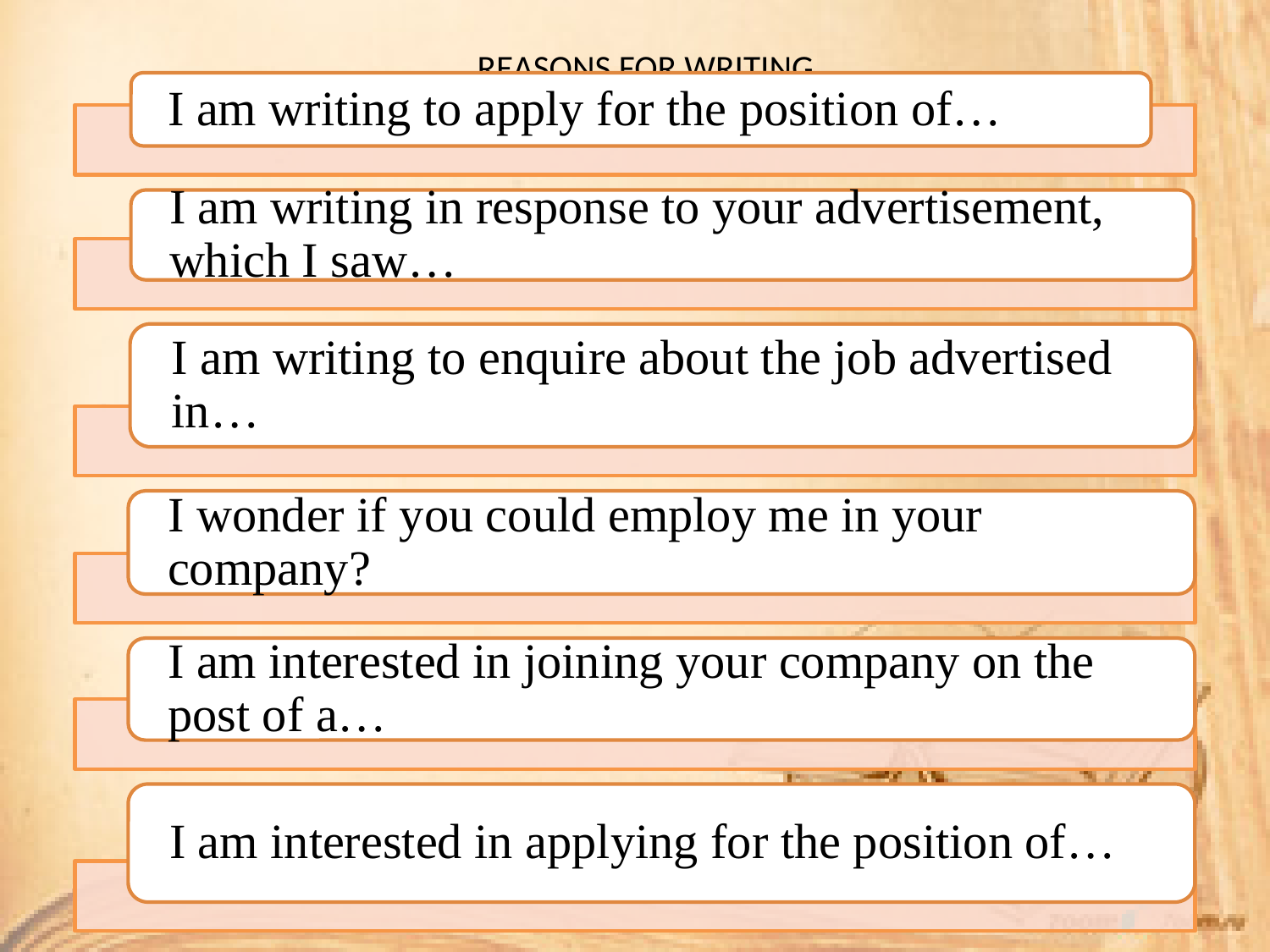

# REASONS FOR WRITING
I am writing to apply for the position of…
I am writing in response to your advertisement, which I saw…
I am writing to enquire about the job advertised in…
I wonder if you could employ me in your company?
I am interested in joining your company on the post of a…
I am interested in applying for the position of…